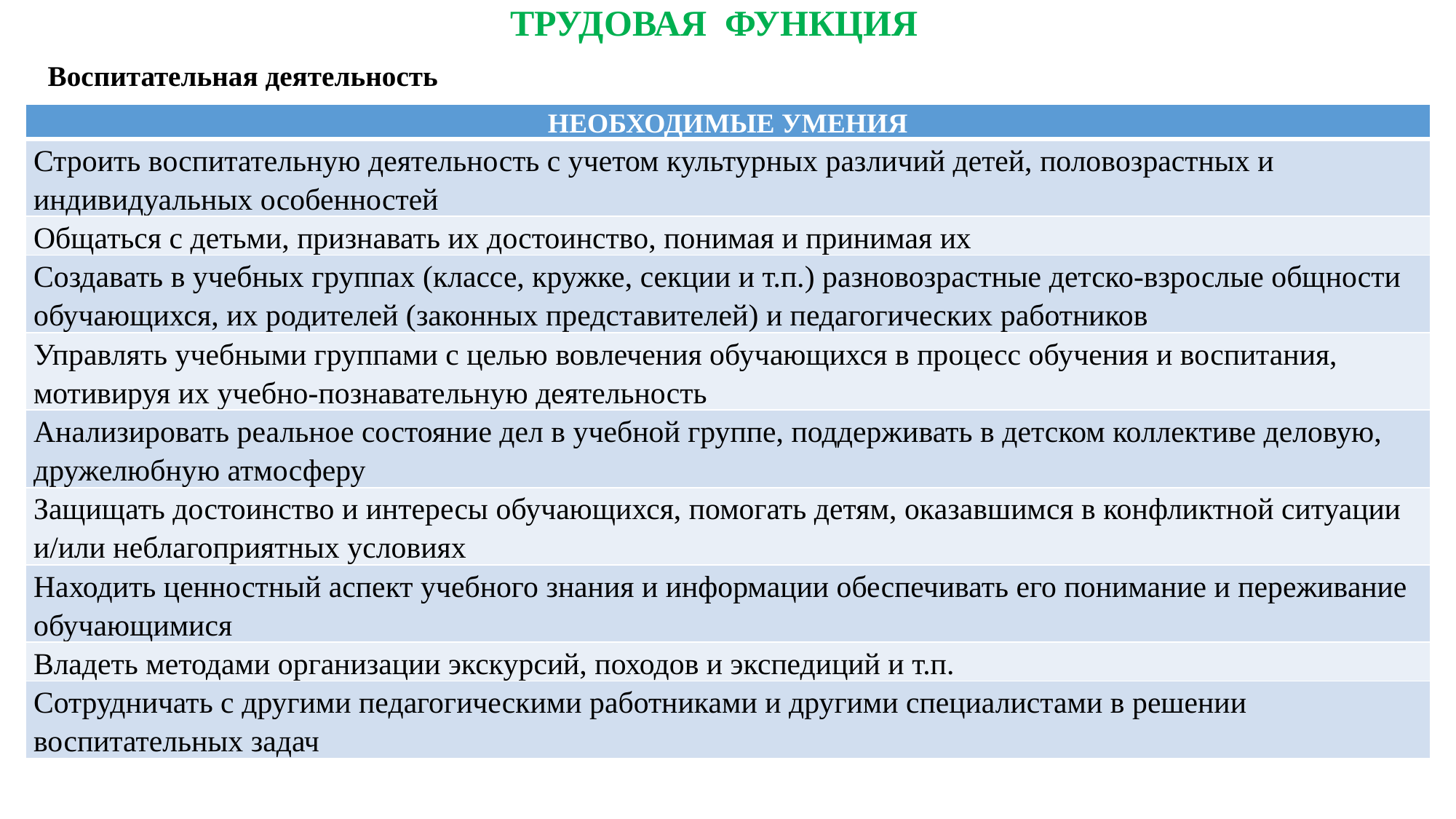

# ТРУДОВАЯ  ФУНКЦИЯ
Воспитательная деятельность
| НЕОБХОДИМЫЕ УМЕНИЯ |
| --- |
| Строить воспитательную деятельность с учетом культурных различий детей, половозрастных и индивидуальных особенностей |
| Общаться с детьми, признавать их достоинство, понимая и принимая их |
| Создавать в учебных группах (классе, кружке, секции и т.п.) разновозрастные детско-взрослые общности обучающихся, их родителей (законных представителей) и педагогических работников |
| Управлять учебными группами с целью вовлечения обучающихся в процесс обучения и воспитания, мотивируя их учебно-познавательную деятельность |
| Анализировать реальное состояние дел в учебной группе, поддерживать в детском коллективе деловую, дружелюбную атмосферу |
| Защищать достоинство и интересы обучающихся, помогать детям, оказавшимся в конфликтной ситуации и/или неблагоприятных условиях |
| Находить ценностный аспект учебного знания и информации обеспечивать его понимание и переживание обучающимися |
| Владеть методами организации экскурсий, походов и экспедиций и т.п. |
| Сотрудничать с другими педагогическими работниками и другими специалистами в решении воспитательных задач |